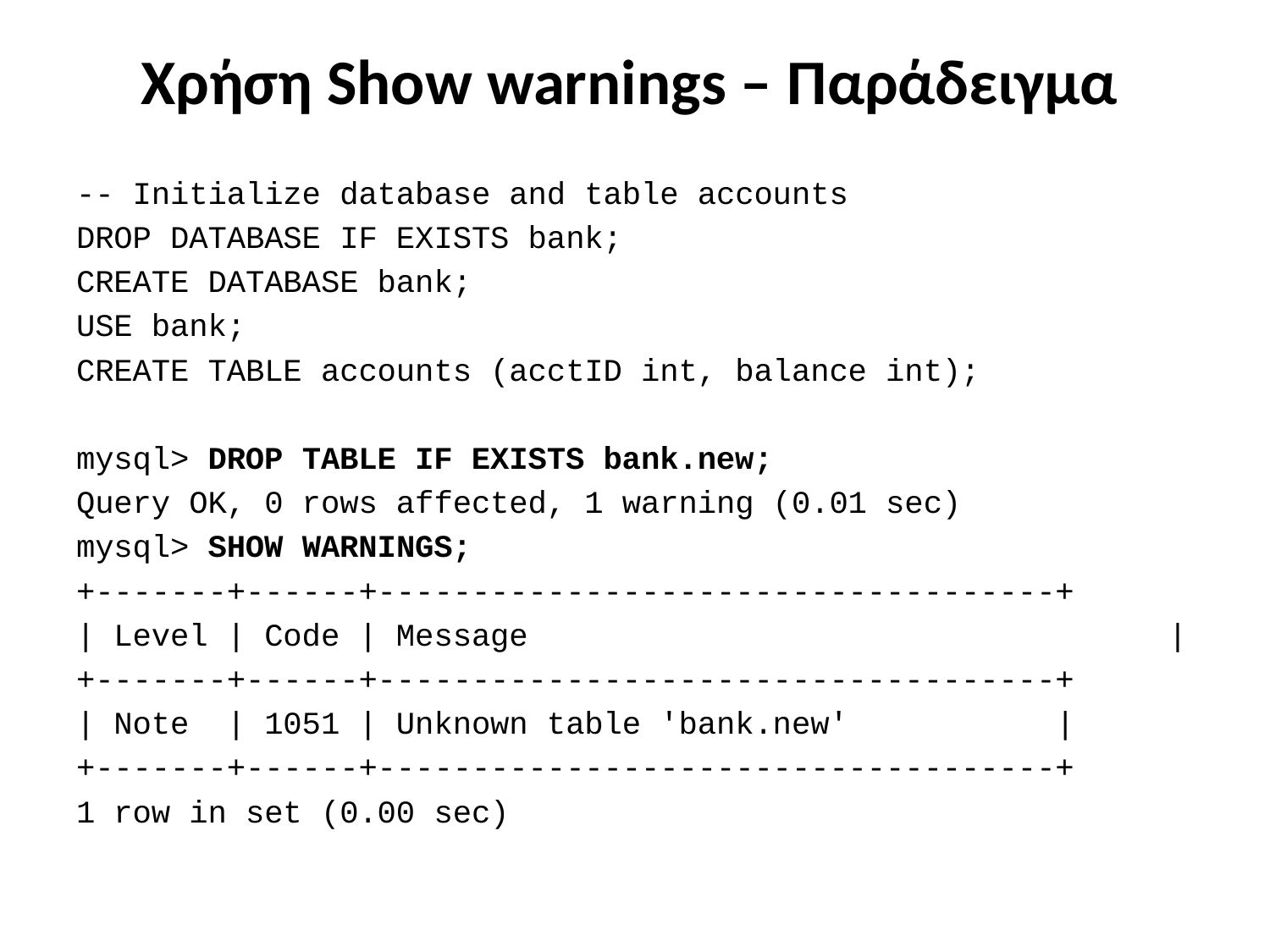

# Χρήση Show warnings – Παράδειγμα
-- Initialize database and table accounts
DROP DATABASE IF EXISTS bank;
CREATE DATABASE bank;
USE bank;
CREATE TABLE accounts (acctID int, balance int);

mysql> DROP TABLE IF EXISTS bank.new;
Query OK, 0 rows affected, 1 warning (0.01 sec)
mysql> SHOW WARNINGS;
+-------+------+------------------------------------+
| Level | Code | Message                                  |
+-------+------+------------------------------------+
| Note  | 1051 | Unknown table 'bank.new'           |
+-------+------+------------------------------------+
1 row in set (0.00 sec)